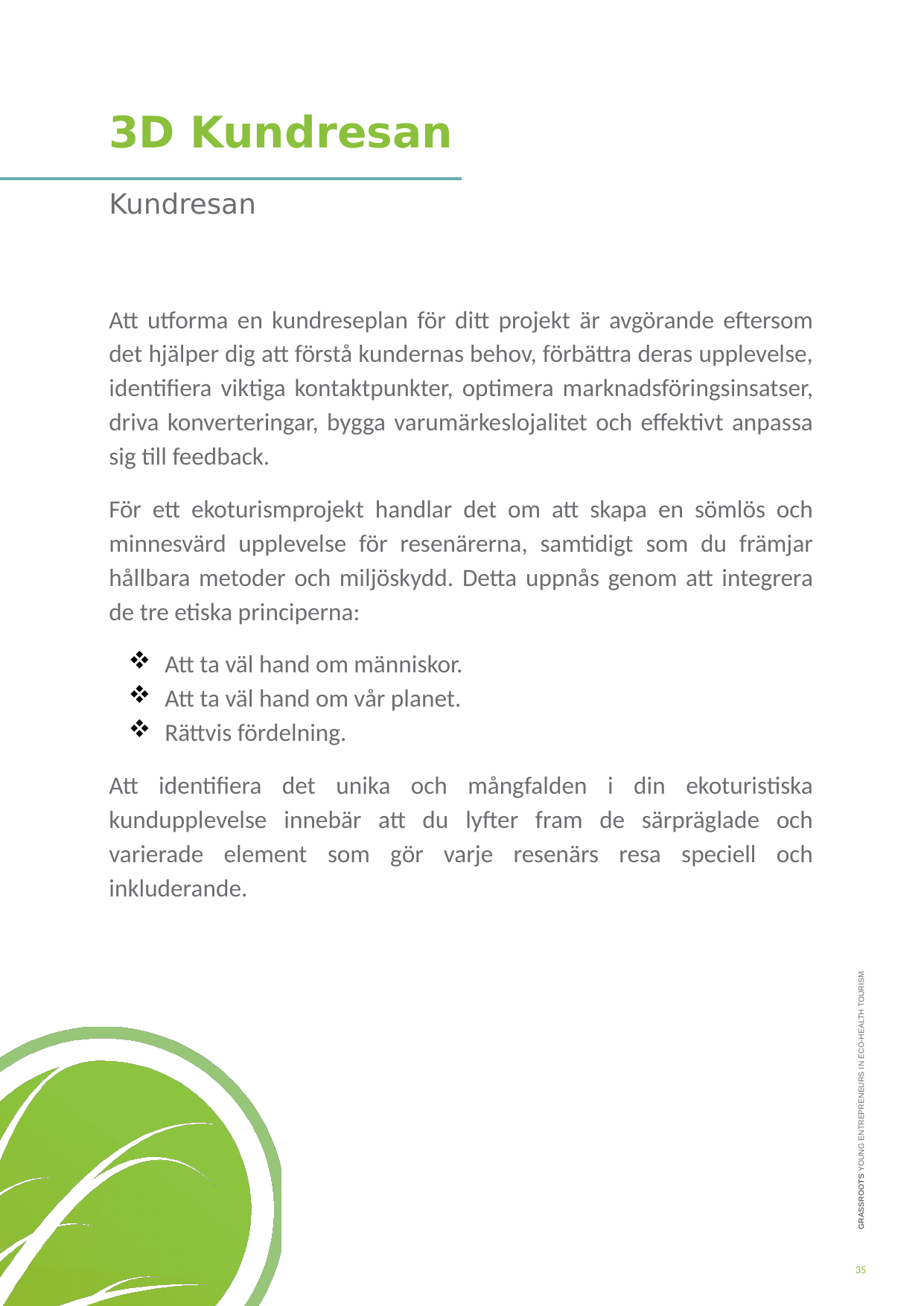

3D Kundresan
Kundresan
Att utforma en kundreseplan för ditt projekt är avgörande eftersom det hjälper dig att förstå kundernas behov, förbättra deras upplevelse, identifiera viktiga kontaktpunkter, optimera marknadsföringsinsatser, driva konverteringar, bygga varumärkeslojalitet och effektivt anpassa sig till feedback.
För ett ekoturismprojekt handlar det om att skapa en sömlös och minnesvärd upplevelse för resenärerna, samtidigt som du främjar hållbara metoder och miljöskydd. Detta uppnås genom att integrera de tre etiska principerna:
Att ta väl hand om människor.
Att ta väl hand om vår planet.
Rättvis fördelning.
Att identifiera det unika och mångfalden i din ekoturistiska kundupplevelse innebär att du lyfter fram de särpräglade och varierade element som gör varje resenärs resa speciell och inkluderande.

35